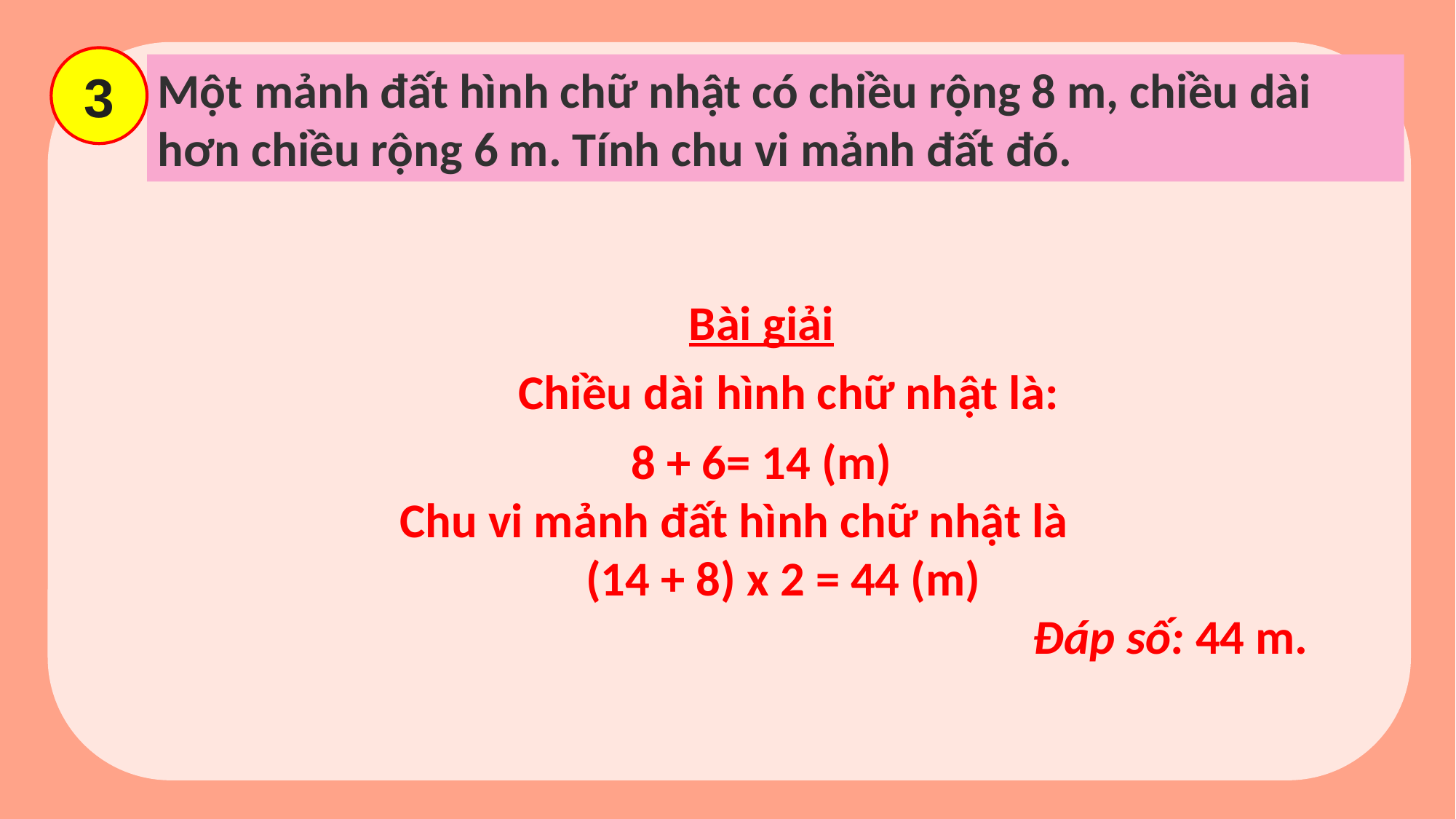

3
Một mảnh đất hình chữ nhật có chiều rộng 8 m, chiều dài hơn chiều rộng 6 m. Tính chu vi mảnh đất đó.
Bài giải
     Chiều dài hình chữ nhật là:
8 + 6= 14 (m)
Chu vi mảnh đất hình chữ nhật là
    (14 + 8) x 2 = 44 (m)
Đáp số: 44 m.